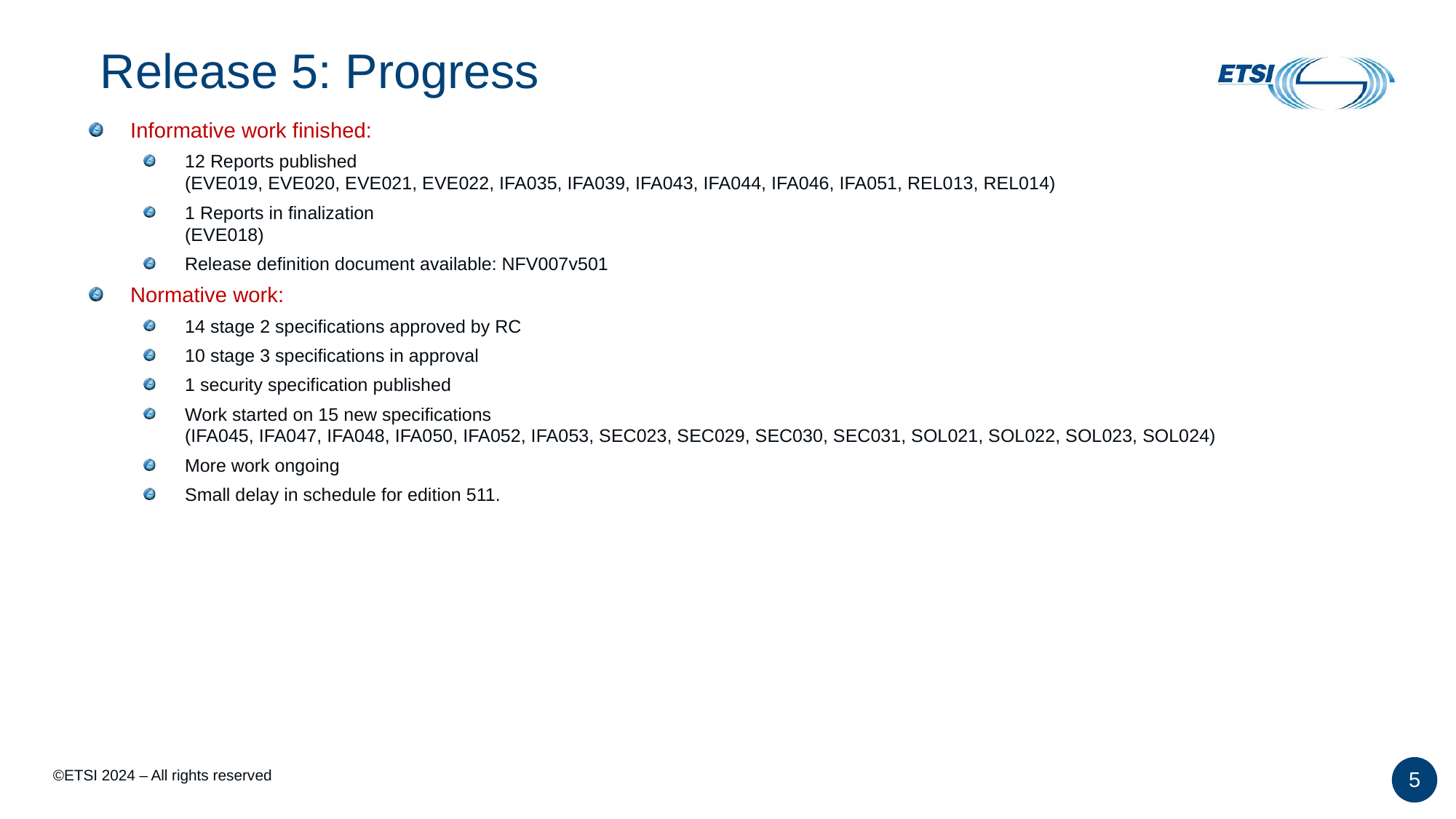

# Release 5: Progress
Informative work finished:
12 Reports published
(EVE019, EVE020, EVE021, EVE022, IFA035, IFA039, IFA043, IFA044, IFA046, IFA051, REL013, REL014)
1 Reports in finalization
(EVE018)
Release definition document available: NFV007v501
Normative work:
14 stage 2 specifications approved by RC
10 stage 3 specifications in approval
1 security specification published
Work started on 15 new specifications
(IFA045, IFA047, IFA048, IFA050, IFA052, IFA053, SEC023, SEC029, SEC030, SEC031, SOL021, SOL022, SOL023, SOL024)
More work ongoing
Small delay in schedule for edition 511.

5